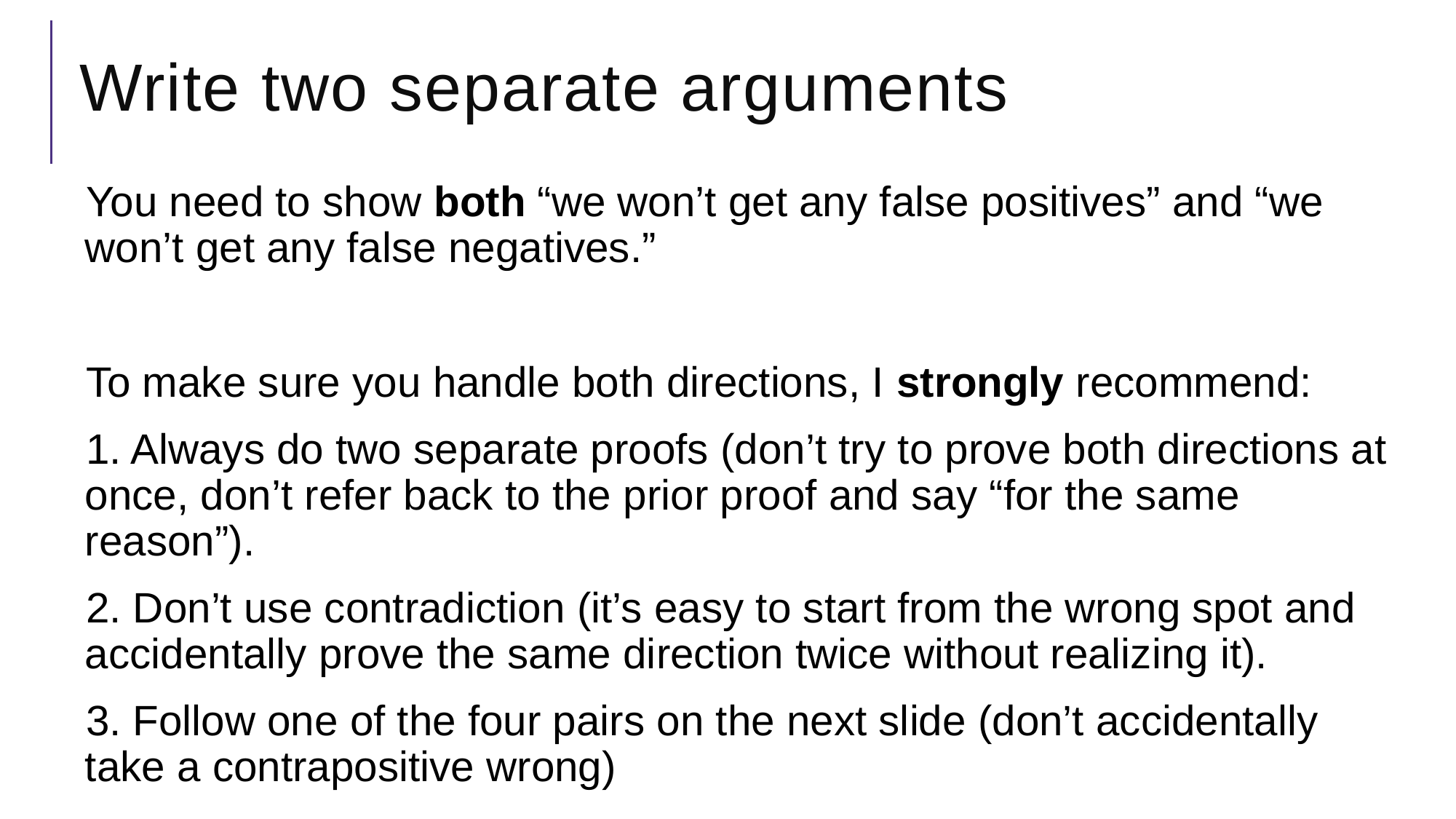

# Write two separate arguments
You need to show both “we won’t get any false positives” and “we won’t get any false negatives.”

To make sure you handle both directions, I strongly recommend:
1. Always do two separate proofs (don’t try to prove both directions at once, don’t refer back to the prior proof and say “for the same reason”).
2. Don’t use contradiction (it’s easy to start from the wrong spot and accidentally prove the same direction twice without realizing it).
3. Follow one of the four pairs on the next slide (don’t accidentally take a contrapositive wrong)